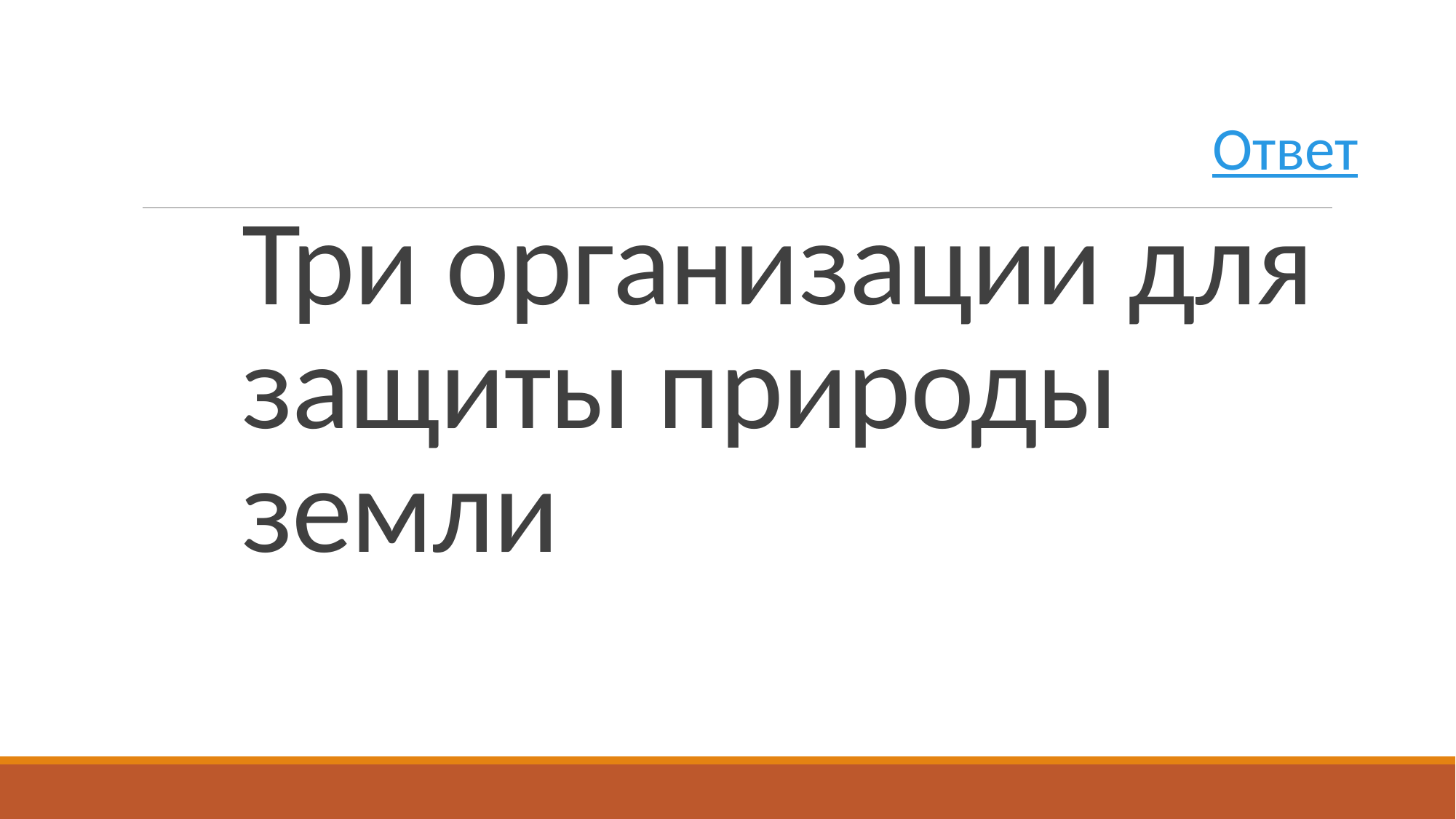

Ответ

# Три организации для защиты природы земли